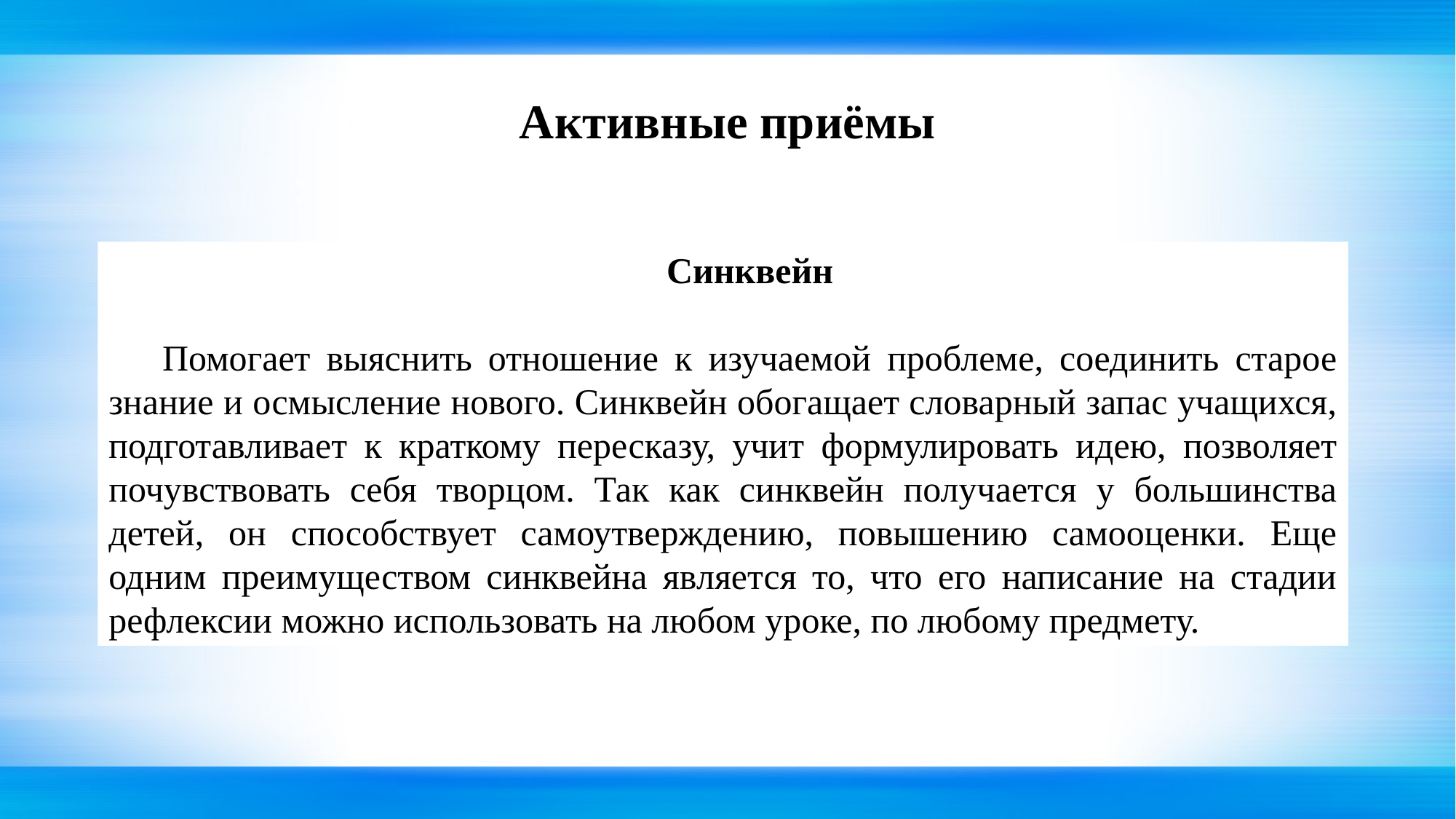

# Активные приёмы
Синквейн

Помогает выяснить отношение к изучаемой проблеме, соединить старое знание и осмысление нового. Синквейн обогащает словарный запас учащихся, подготавливает к краткому пересказу, учит формулировать идею, позволяет почувствовать себя творцом. Так как синквейн получается у большинства детей, он способствует самоутверждению, повышению самооценки. Еще одним преимуществом синквейна является то, что его написание на стадии рефлексии можно использовать на любом уроке, по любому предмету.